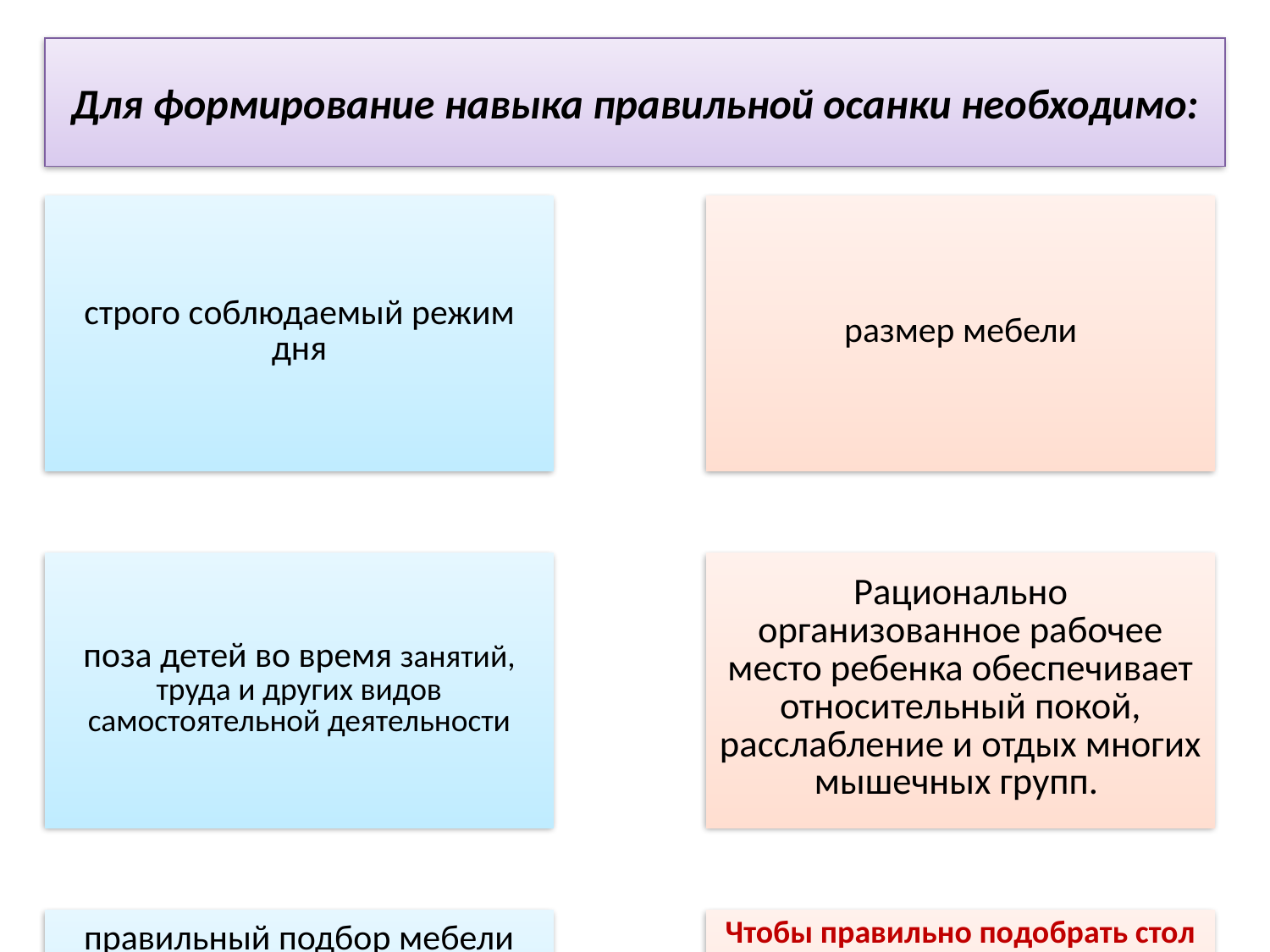

# Для формирование навыка правильной осанки необходимо:
строго соблюдаемый режим дня
размер мебели
поза детей во время занятий, труда и других видов самостоятельной деятельности
Рационально организованное рабочее место ребенка обеспечивает относительный покой, расслабление и отдых многих мышечных групп.